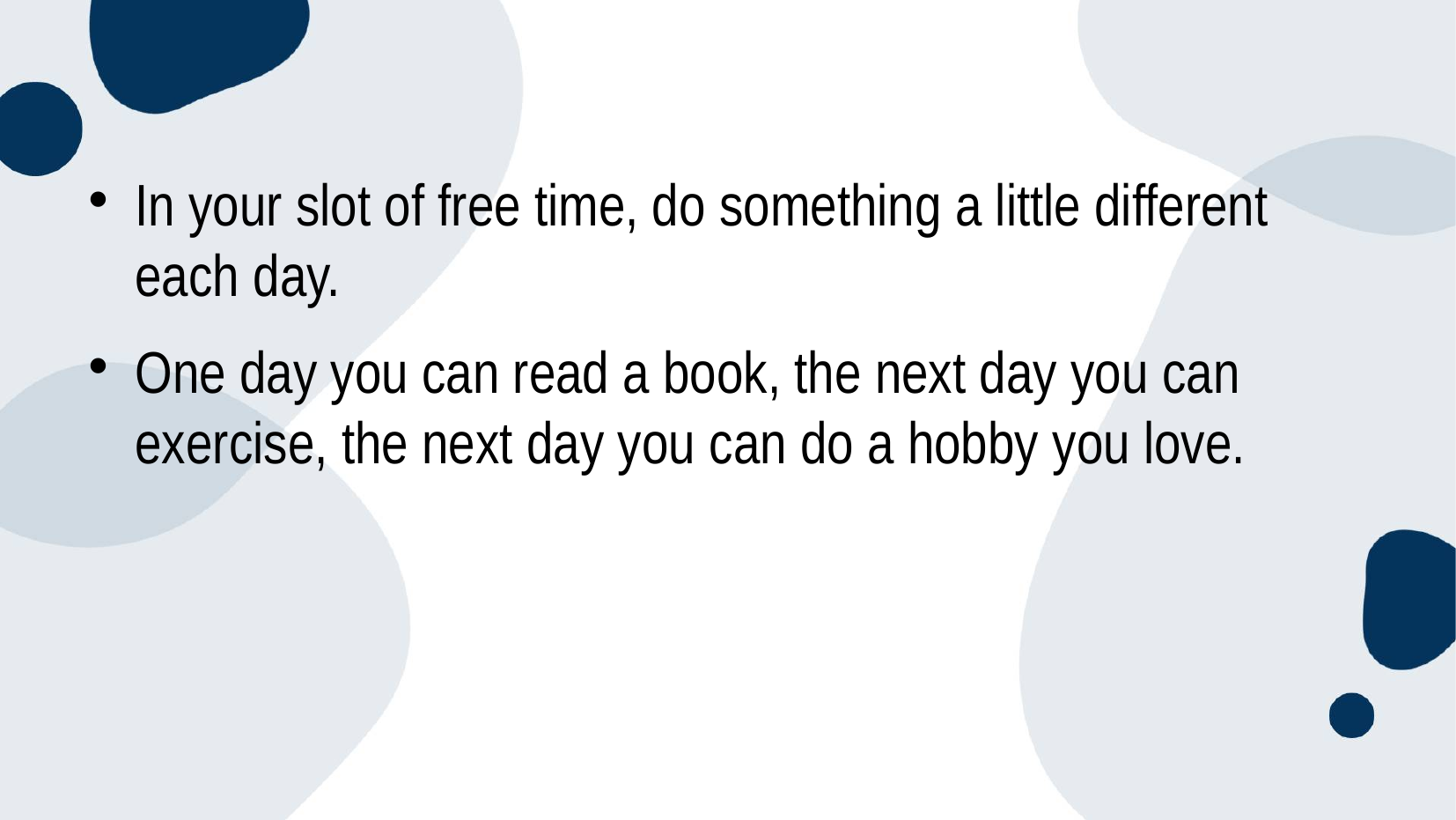

In your slot of free time, do something a little different each day.
One day you can read a book, the next day you can exercise, the next day you can do a hobby you love.